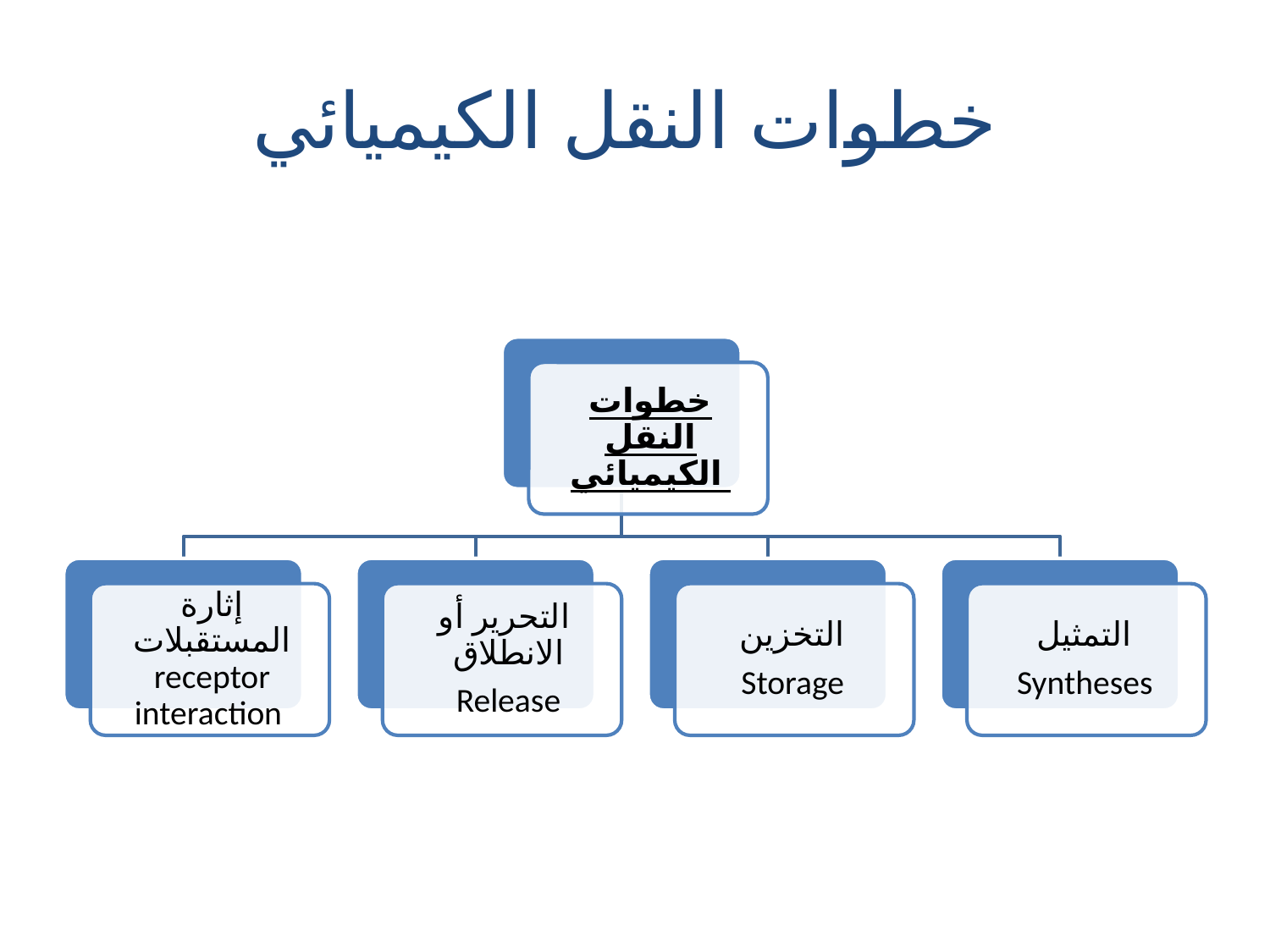

# خطوات النقل الكيميائي
خطوات النقل الكيميائي
إثارة المستقبلات receptor interaction
التحرير أو الانطلاق
Release
التخزين
Storage
التمثيل
Syntheses